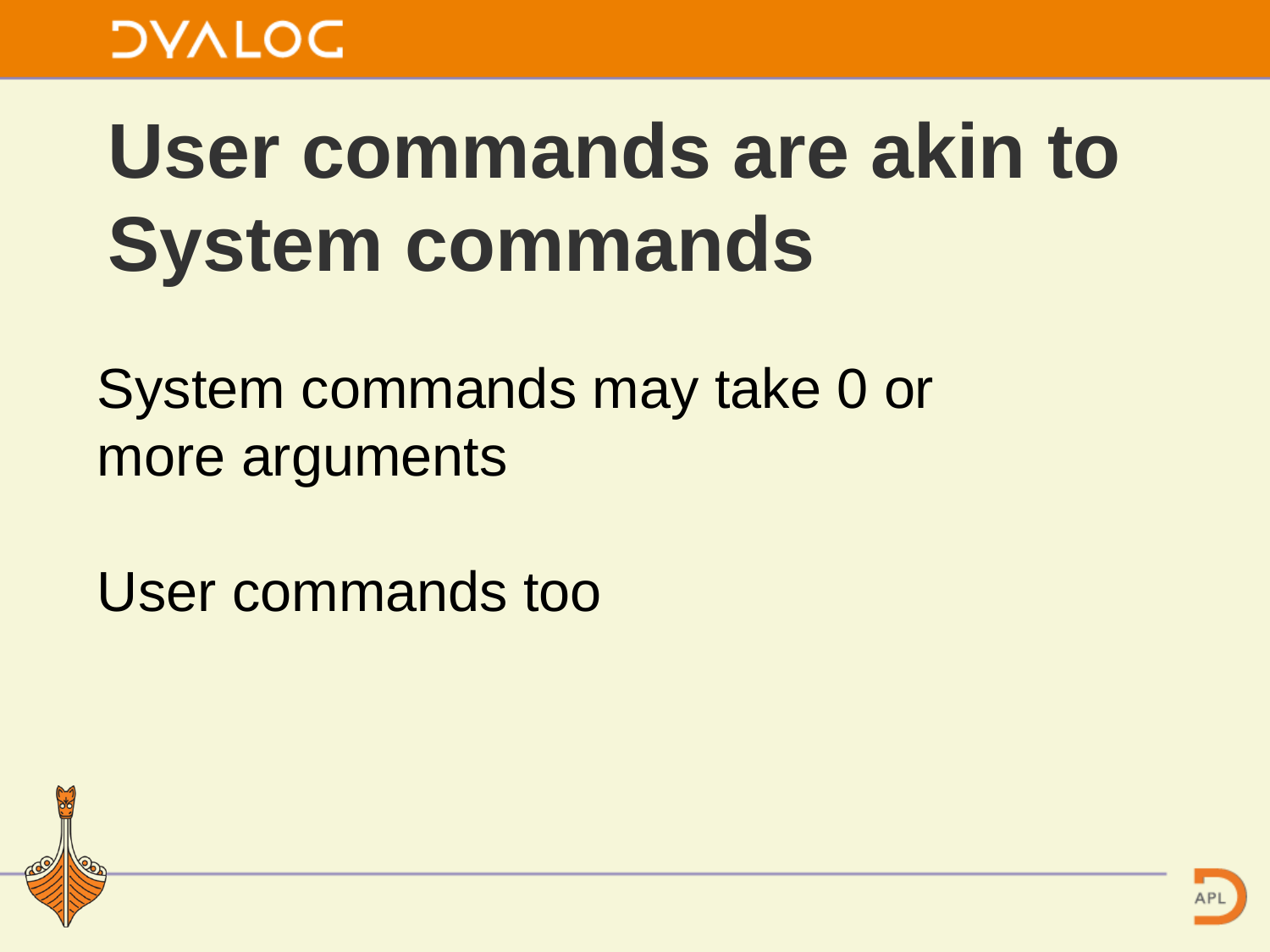

# User commands are akin to System commands
System commands may take 0 or more arguments

User commands too